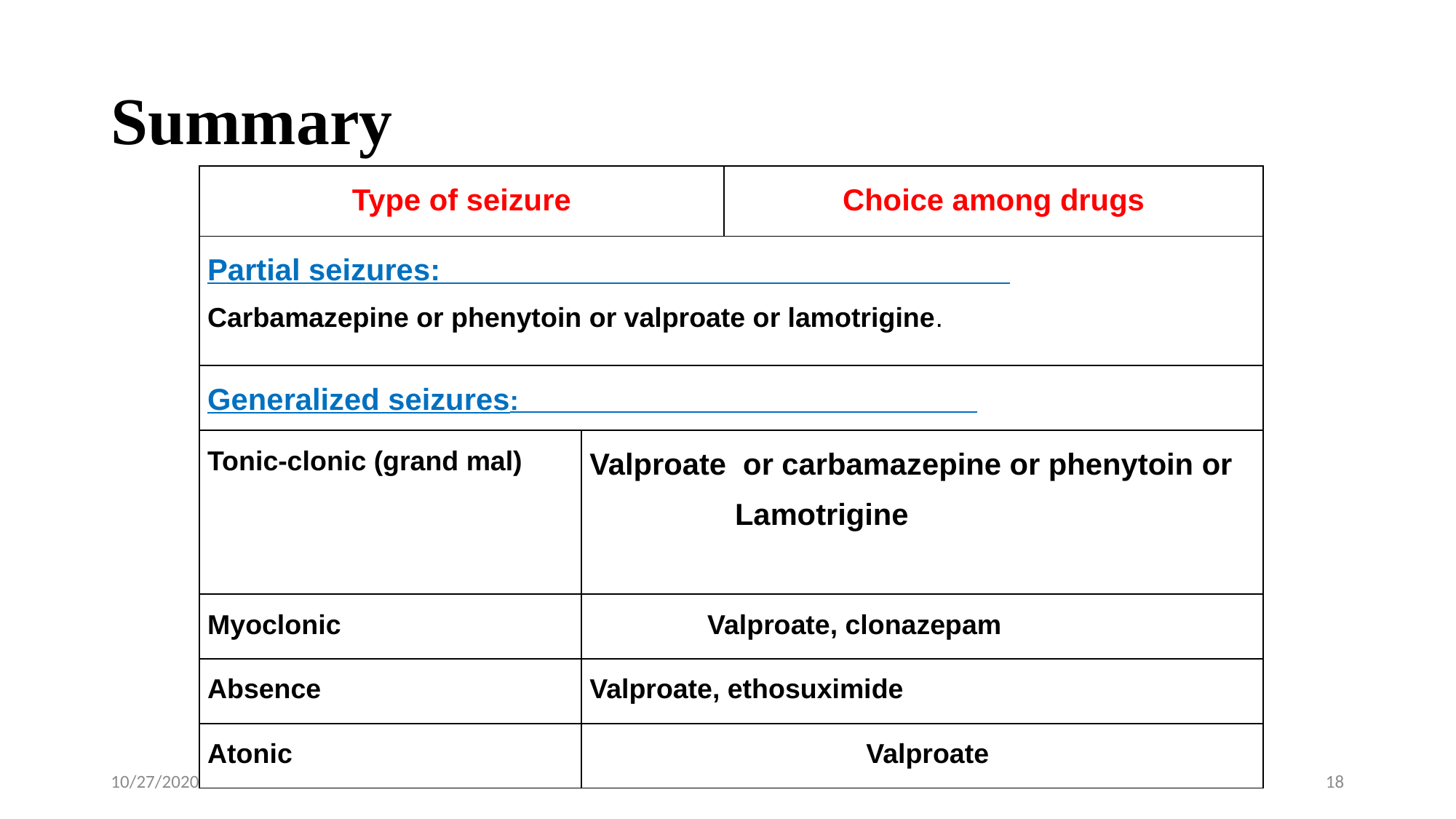

# Summary
| Type of seizure |  | Choice among drugs |
| --- | --- | --- |
| Partial seizures: Carbamazepine or phenytoin or valproate or lamotrigine. |  |  |
| Generalized seizures: |  |  |
| Tonic-clonic (grand mal) | Valproate or carbamazepine or phenytoin or Lamotrigine |  |
| Myoclonic | Valproate, clonazepam |  |
| Absence | Valproate, ethosuximide |  |
| Atonic | Valproate |  |
10/27/2020
18